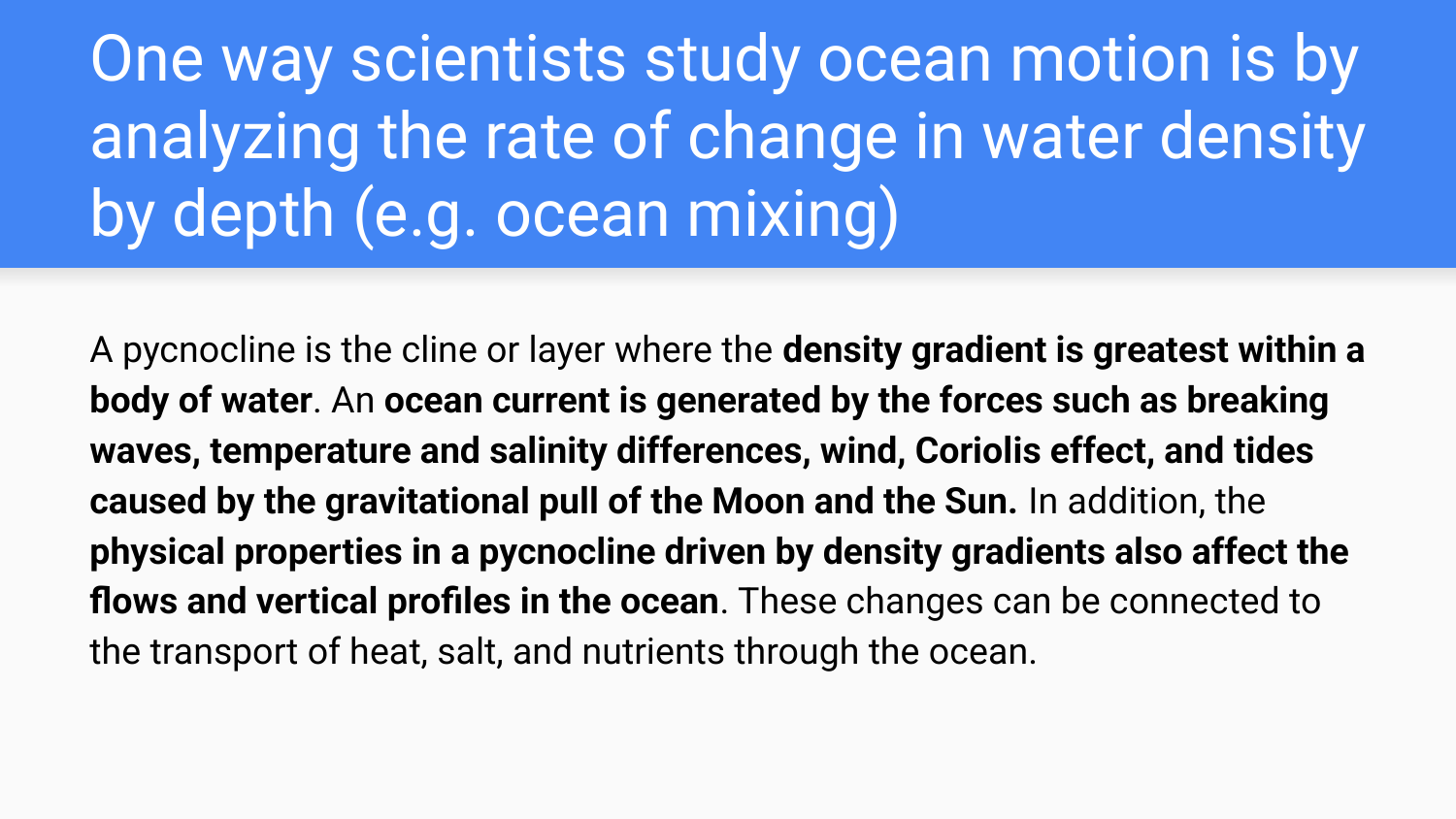

# One way scientists study ocean motion is by analyzing the rate of change in water density by depth (e.g. ocean mixing)
A pycnocline is the cline or layer where the density gradient is greatest within a body of water. An ocean current is generated by the forces such as breaking waves, temperature and salinity differences, wind, Coriolis effect, and tides caused by the gravitational pull of the Moon and the Sun. In addition, the physical properties in a pycnocline driven by density gradients also affect the flows and vertical profiles in the ocean. These changes can be connected to the transport of heat, salt, and nutrients through the ocean.